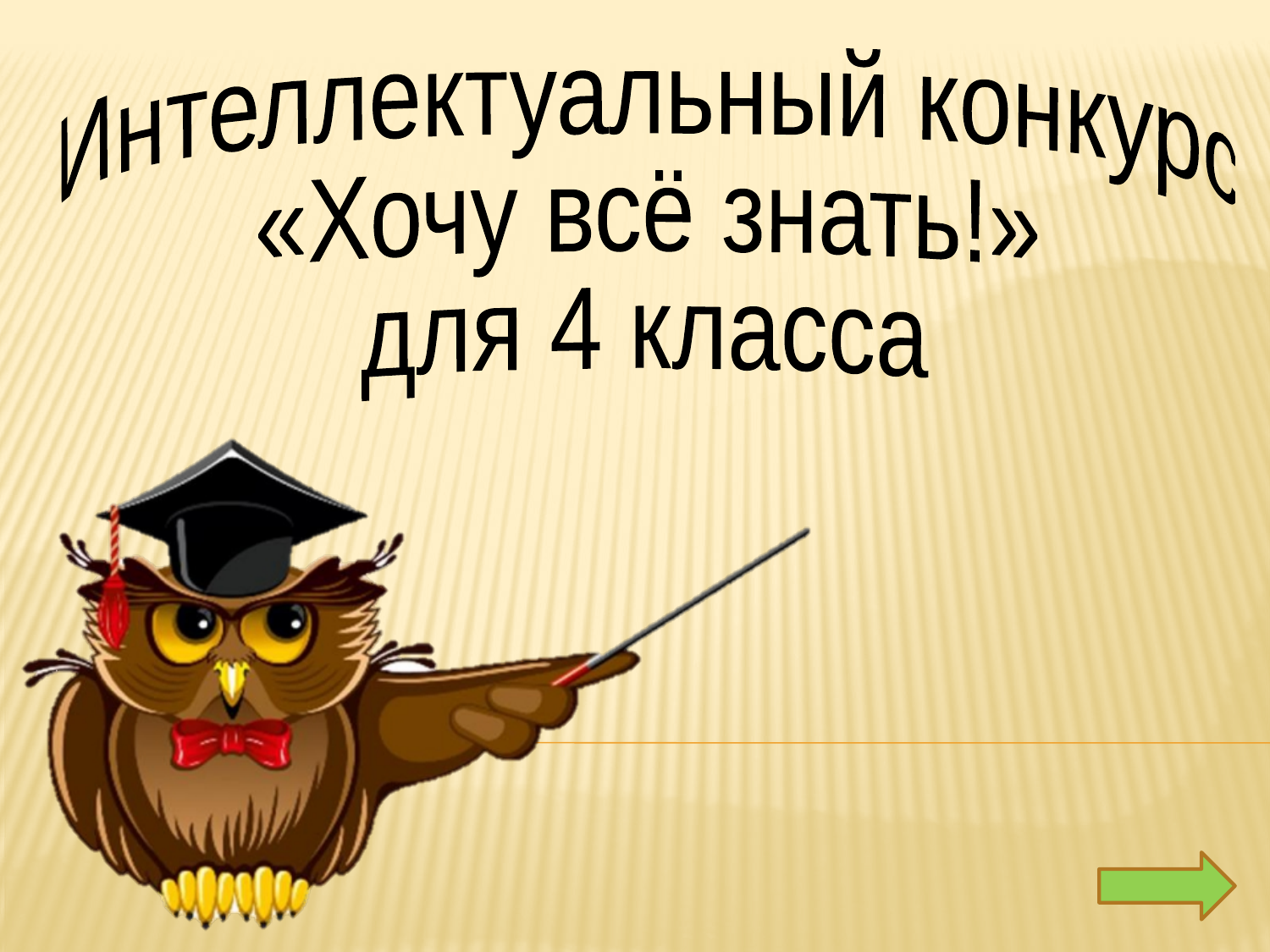

Интеллектуальный конкурс
«Хочу всё знать!»
для 4 класса